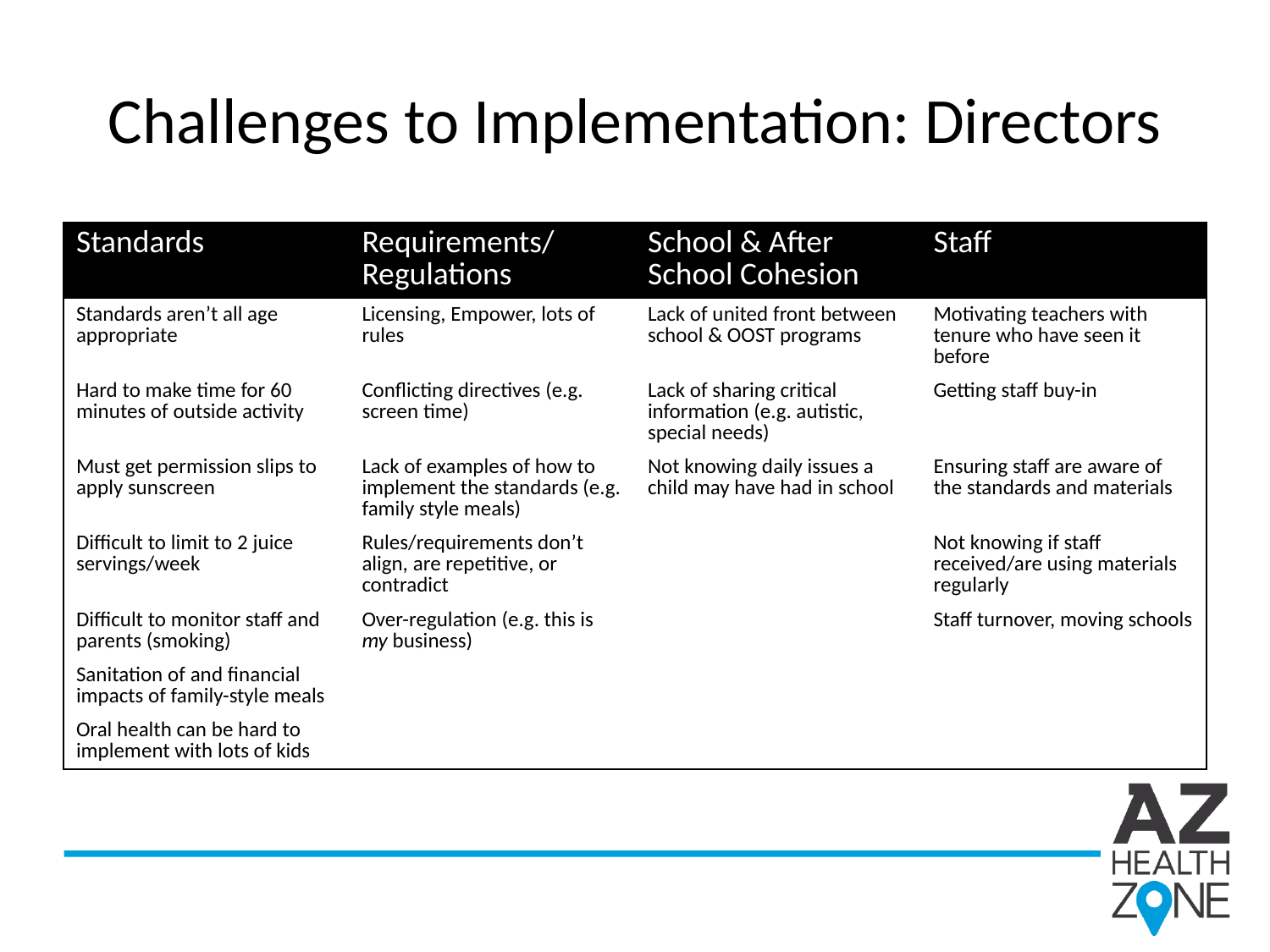

# Challenges to Implementation: Directors
| Standards | Requirements/ Regulations | School & After School Cohesion | Staff |
| --- | --- | --- | --- |
| Standards aren’t all age appropriate | Licensing, Empower, lots of rules | Lack of united front between school & OOST programs | Motivating teachers with tenure who have seen it before |
| Hard to make time for 60 minutes of outside activity | Conflicting directives (e.g. screen time) | Lack of sharing critical information (e.g. autistic, special needs) | Getting staff buy-in |
| Must get permission slips to apply sunscreen | Lack of examples of how to implement the standards (e.g. family style meals) | Not knowing daily issues a child may have had in school | Ensuring staff are aware of the standards and materials |
| Difficult to limit to 2 juice servings/week | Rules/requirements don’t align, are repetitive, or contradict |  | Not knowing if staff received/are using materials regularly |
| Difficult to monitor staff and parents (smoking) | Over-regulation (e.g. this is my business) |  | Staff turnover, moving schools |
| Sanitation of and financial impacts of family-style meals |  |  |  |
| Oral health can be hard to implement with lots of kids |  |  |  |